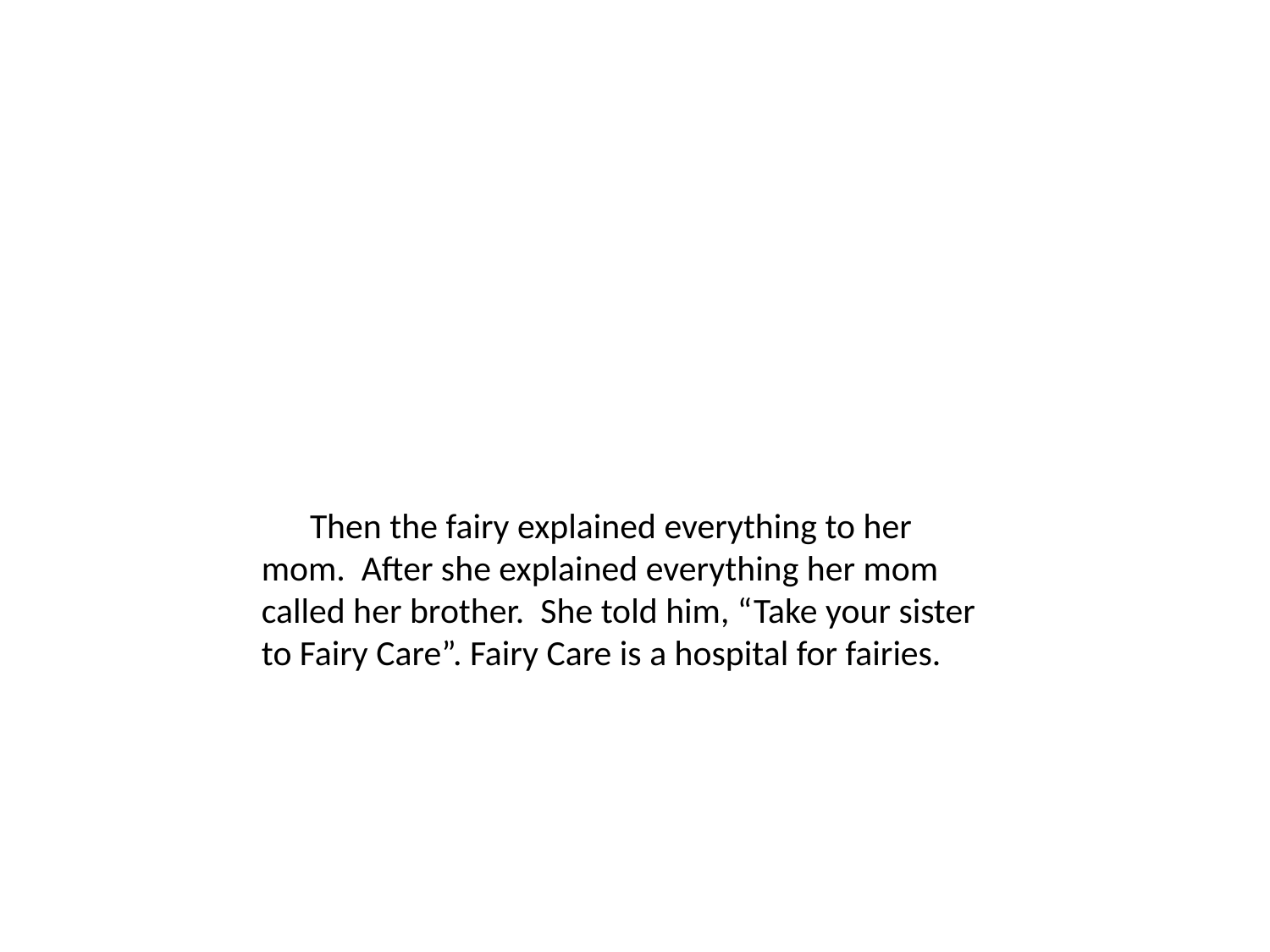

Then the fairy explained everything to her mom.  After she explained everything her mom called her brother.  She told him, “Take your sister to Fairy Care”. Fairy Care is a hospital for fairies.
#